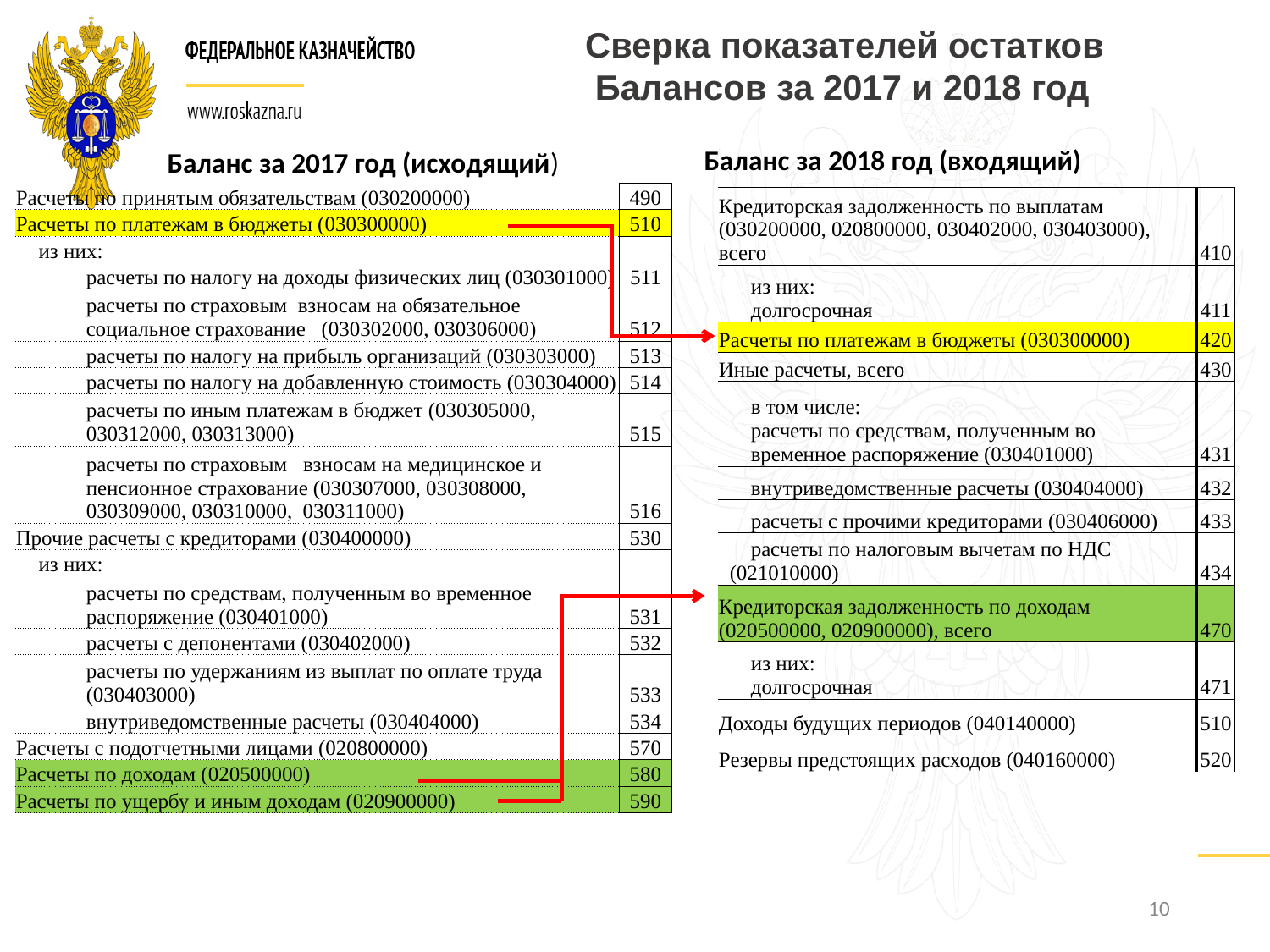

Сверка показателей остатков
 Балансов за 2017 и 2018 год
Баланс за 2018 год (входящий)
Баланс за 2017 год (исходящий)
| Расчеты по принятым обязательствам (030200000) | 490 |
| --- | --- |
| Расчеты по платежам в бюджеты (030300000) | 510 |
| из них: |  |
| расчеты по налогу на доходы физических лиц (030301000) | 511 |
| расчеты по страховым взносам на обязательное социальное страхование (030302000, 030306000) | 512 |
| расчеты по налогу на прибыль организаций (030303000) | 513 |
| расчеты по налогу на добавленную стоимость (030304000) | 514 |
| расчеты по иным платежам в бюджет (030305000, 030312000, 030313000) | 515 |
| расчеты по страховым взносам на медицинское и пенсионное страхование (030307000, 030308000, 030309000, 030310000, 030311000) | 516 |
| Прочие расчеты с кредиторами (030400000) | 530 |
| из них: |  |
| расчеты по средствам, полученным во временное распоряжение (030401000) | 531 |
| расчеты с депонентами (030402000) | 532 |
| расчеты по удержаниям из выплат по оплате труда (030403000) | 533 |
| внутриведомственные расчеты (030404000) | 534 |
| Расчеты с подотчетными лицами (020800000) | 570 |
| Расчеты по доходам (020500000) | 580 |
| Расчеты по ущербу и иным доходам (020900000) | 590 |
| Кредиторская задолженность по выплатам (030200000, 020800000, 030402000, 030403000), всего | 410 |
| --- | --- |
| из них: долгосрочная | 411 |
| Расчеты по платежам в бюджеты (030300000) | 420 |
| Иные расчеты, всего | 430 |
| в том числе: расчеты по средствам, полученным во временное распоряжение (030401000) | 431 |
| внутриведомственные расчеты (030404000) | 432 |
| расчеты с прочими кредиторами (030406000) | 433 |
| расчеты по налоговым вычетам по НДС (021010000) | 434 |
| Кредиторская задолженность по доходам (020500000, 020900000), всего | 470 |
| из них: долгосрочная | 471 |
| Доходы будущих периодов (040140000) | 510 |
| Резервы предстоящих расходов (040160000) | 520 |
10